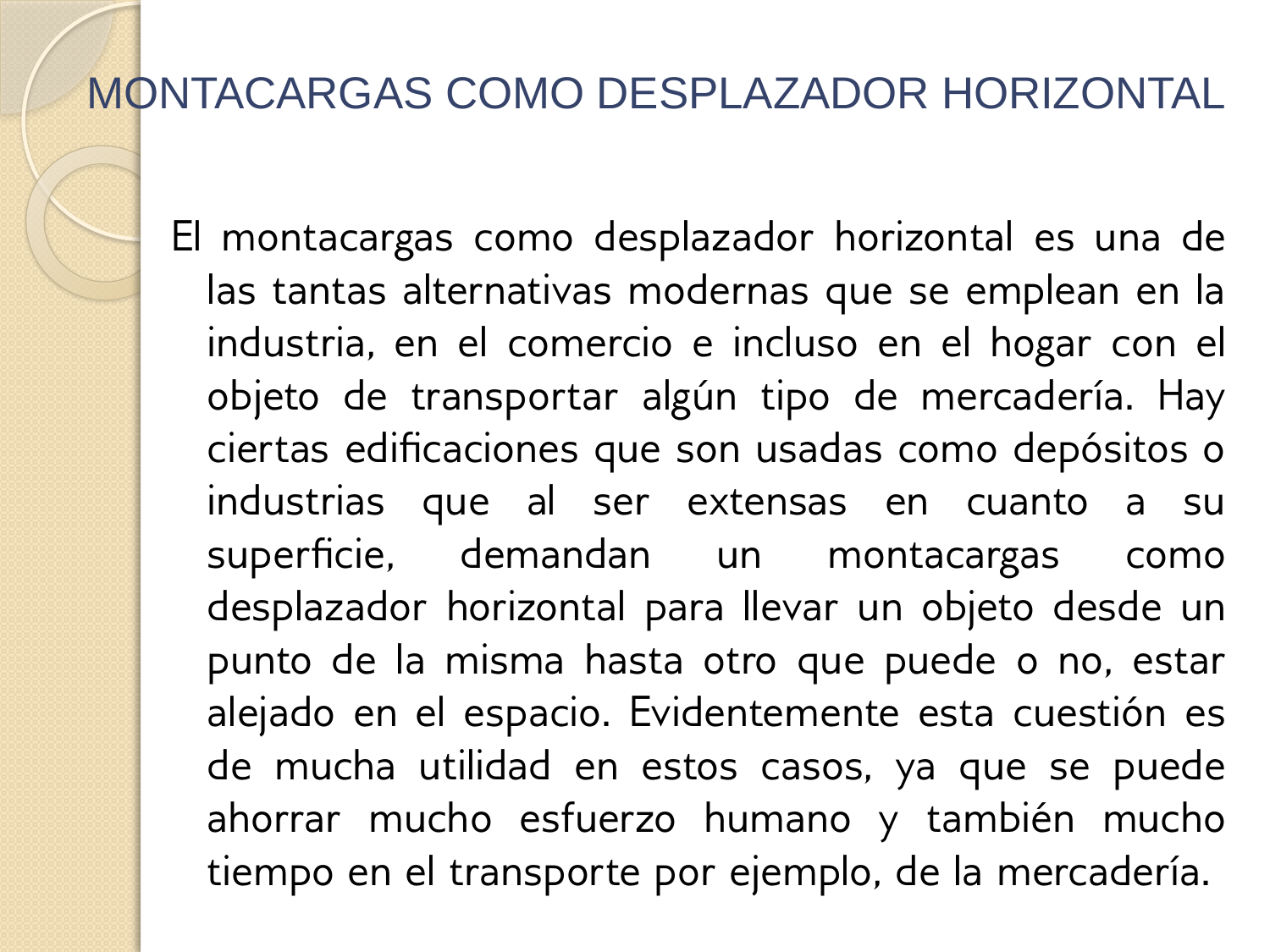

# MONTACARGAS COMO DESPLAZADOR HORIZONTAL
El montacargas como desplazador horizontal es una de las tantas alternativas modernas que se emplean en la industria, en el comercio e incluso en el hogar con el objeto de transportar algún tipo de mercadería. Hay ciertas edificaciones que son usadas como depósitos o industrias que al ser extensas en cuanto a su superficie, demandan un montacargas como desplazador horizontal para llevar un objeto desde un punto de la misma hasta otro que puede o no, estar alejado en el espacio. Evidentemente esta cuestión es de mucha utilidad en estos casos, ya que se puede ahorrar mucho esfuerzo humano y también mucho tiempo en el transporte por ejemplo, de la mercadería.